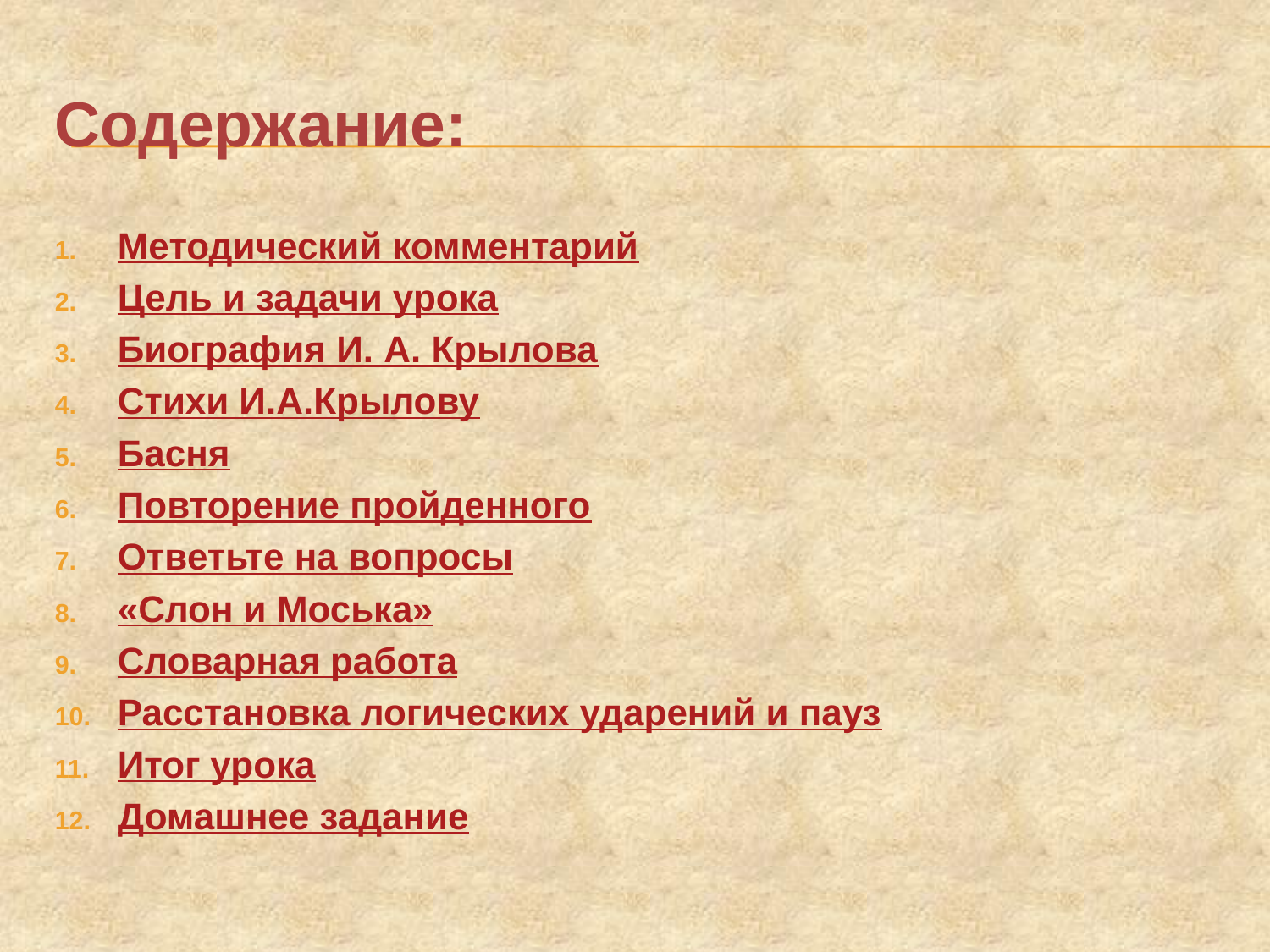

# Содержание:
Методический комментарий
Цель и задачи урока
Биография И. А. Крылова
Стихи И.А.Крылову
Басня
Повторение пройденного
Ответьте на вопросы
«Слон и Моська»
Словарная работа
Расстановка логических ударений и пауз
Итог урока
Домашнее задание